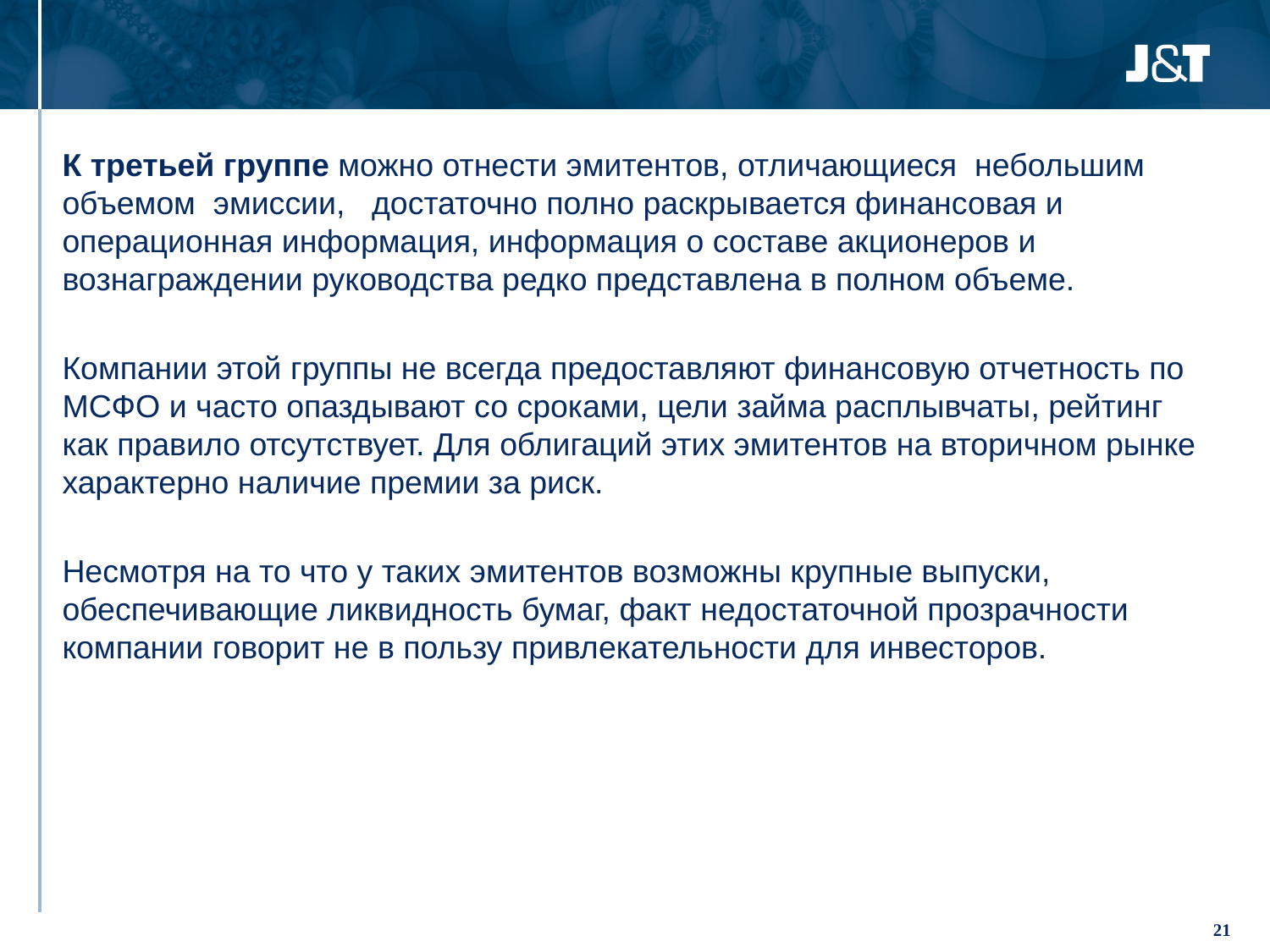

К третьей группе можно отнести эмитентов, отличающиеся  небольшим объемом  эмиссии,   достаточно полно раскрывается финансовая и операционная информация, информация о составе акционеров и вознаграждении руководства редко представлена в полном объеме.

Компании этой группы не всегда предоставляют финансовую отчетность по МСФО и часто опаздывают со сроками, цели займа расплывчаты, рейтинг как правило отсутствует. Для облигаций этих эмитентов на вторичном рынке характерно наличие премии за риск.

Несмотря на то что у таких эмитентов возможны крупные выпуски, обеспечивающие ликвидность бумаг, факт недостаточной прозрачности компании говорит не в пользу привлекательности для инвесторов.

21